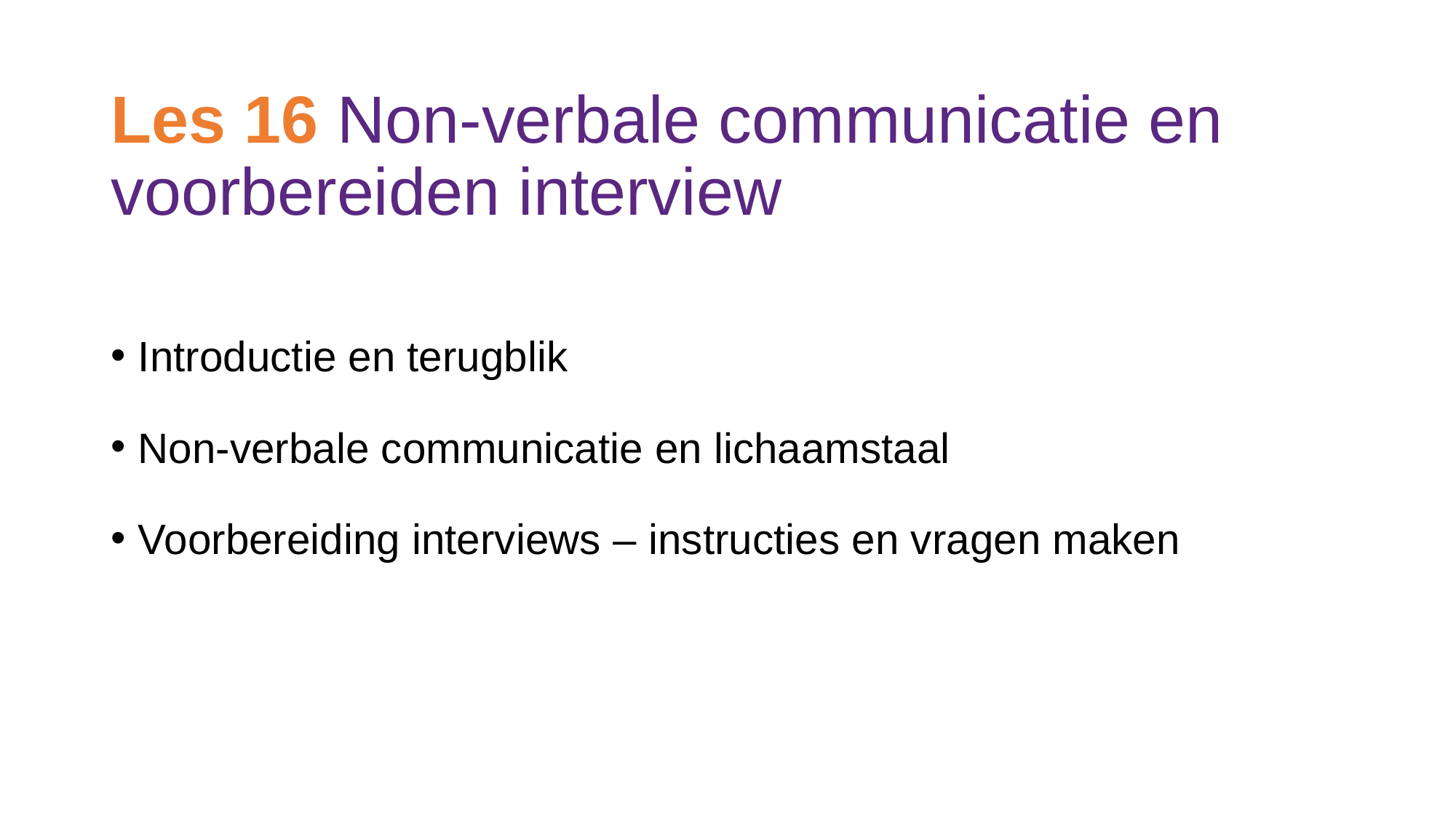

# Les 16 Non-verbale communicatie en voorbereiden interview
Introductie en terugblik
Non-verbale communicatie en lichaamstaal
Voorbereiding interviews – instructies en vragen maken